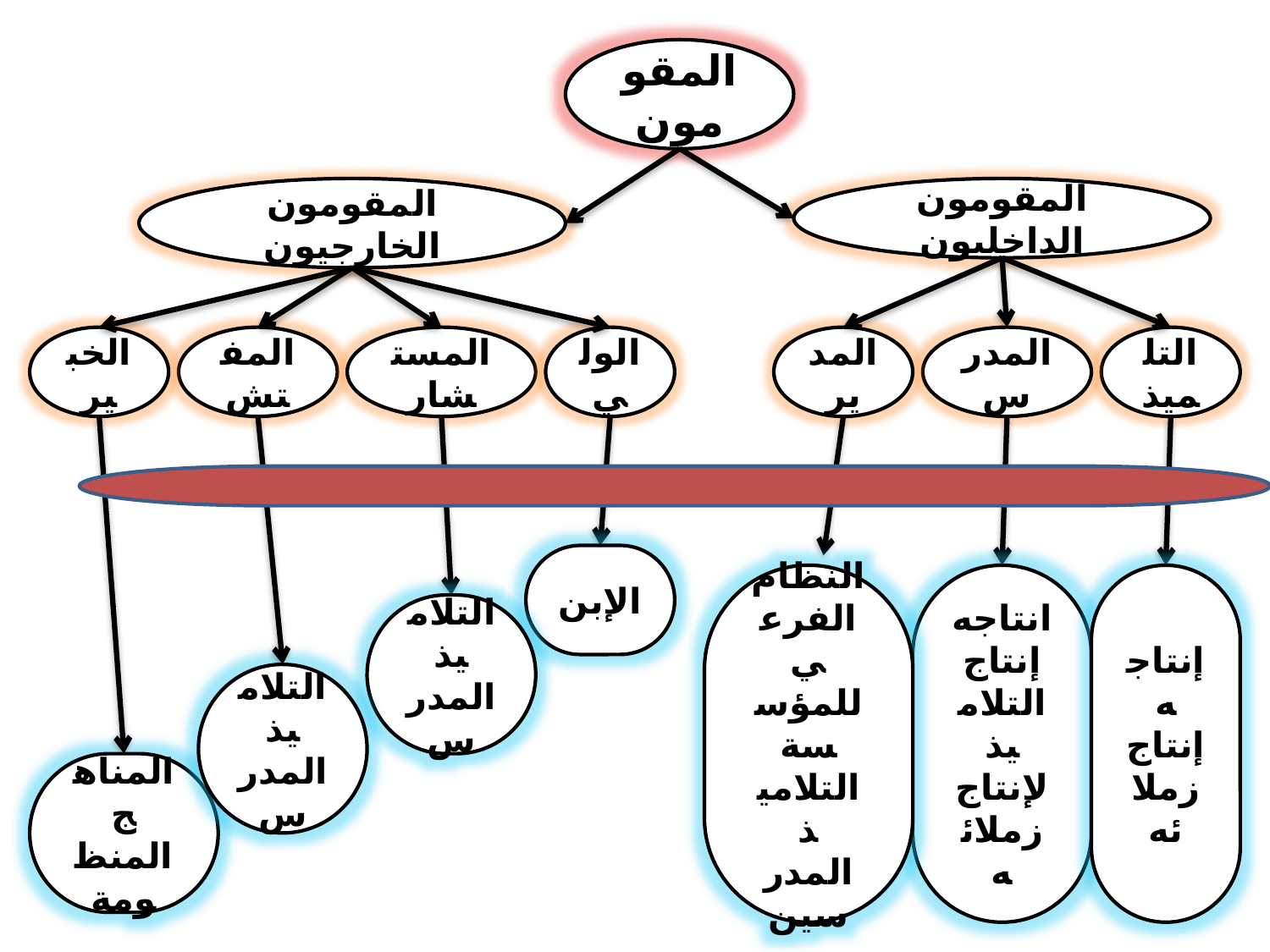

المقومون
المقومون الخارجيون
المقومون الداخليون
الخبير
المفتش
المستشار
الولي
المدير
المدرس
التلميذ

الإبن
النظام الفرعي للمؤسسة
التلاميذ المدرسين
انتاجه
إنتاج التلاميذ
لإنتاج زملائه
إنتاجه
إنتاج زملائه
التلاميذ
المدرس
التلاميذ
المدرس
المناهج
المنظومة